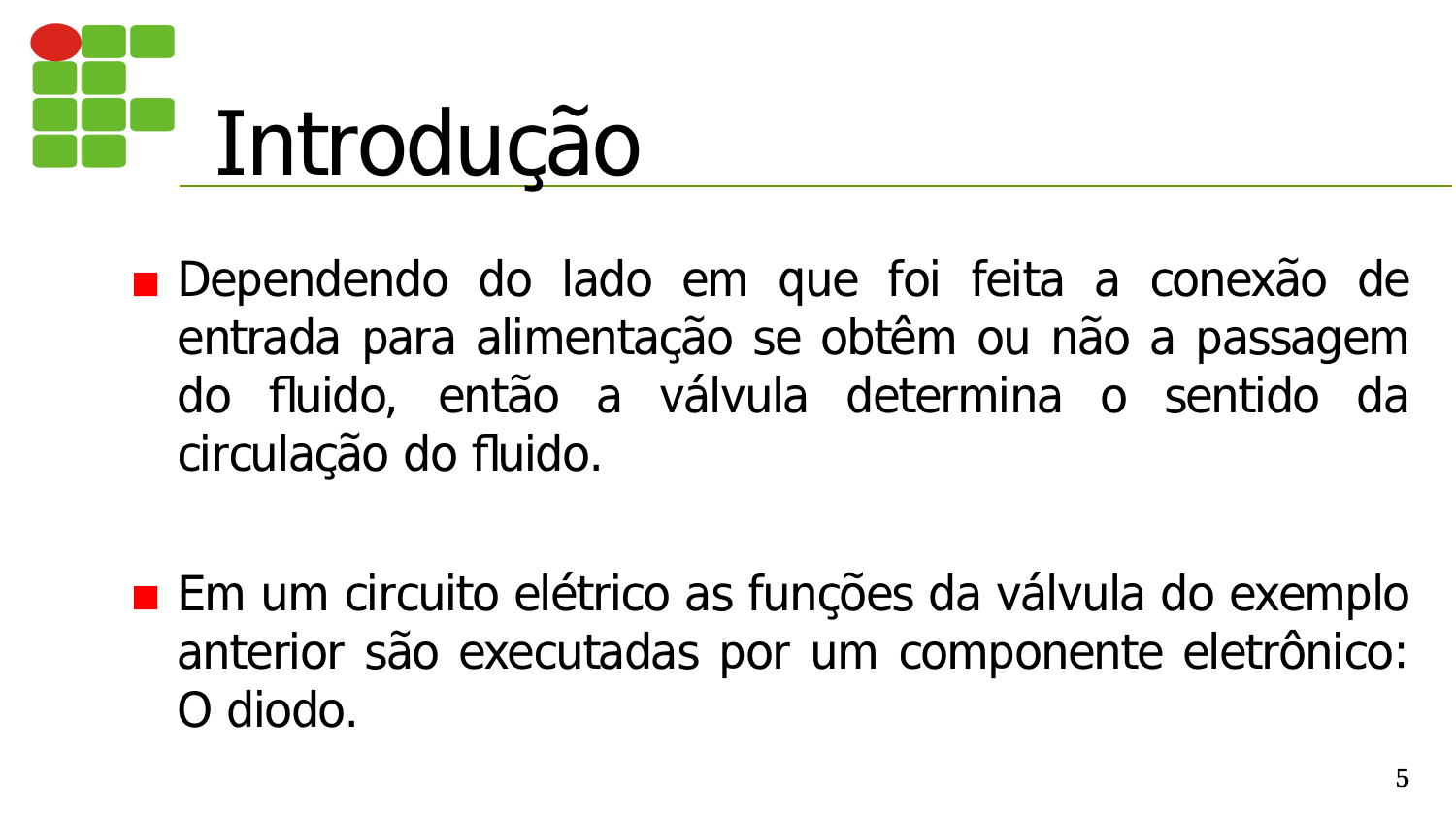

# Introdução
Dependendo do lado em que foi feita a conexão de entrada para alimentação se obtêm ou não a passagem do fluido, então a válvula determina o sentido da circulação do fluido.

Em um circuito elétrico as funções da válvula do exemplo anterior são executadas por um componente eletrônico: O diodo.
5